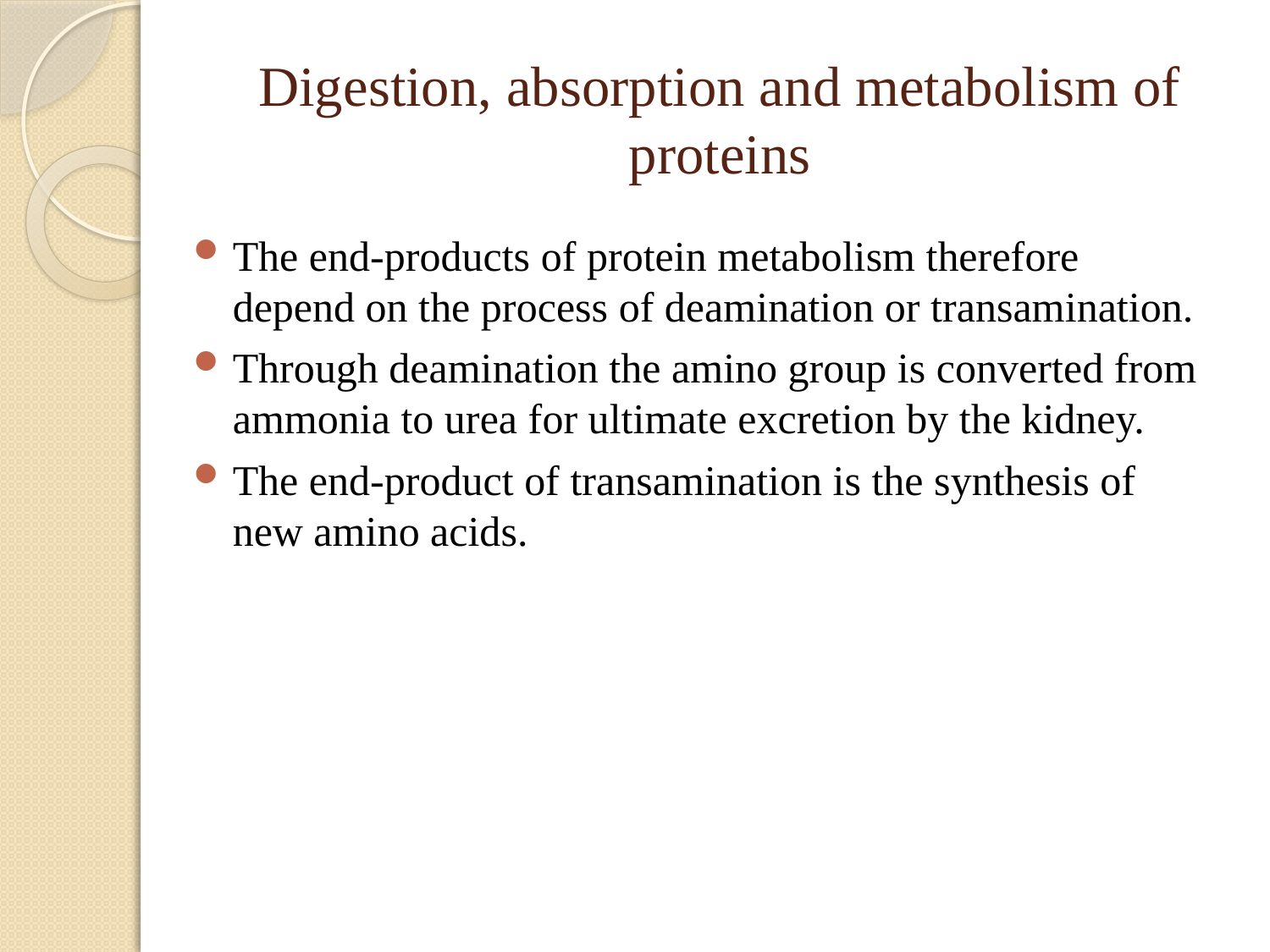

# Digestion, absorption and metabolism of proteins
The end-products of protein metabolism therefore depend on the process of deamination or transamination.
Through deamination the amino group is converted from ammonia to urea for ultimate excretion by the kidney.
The end-product of transamination is the synthesis of new amino acids.